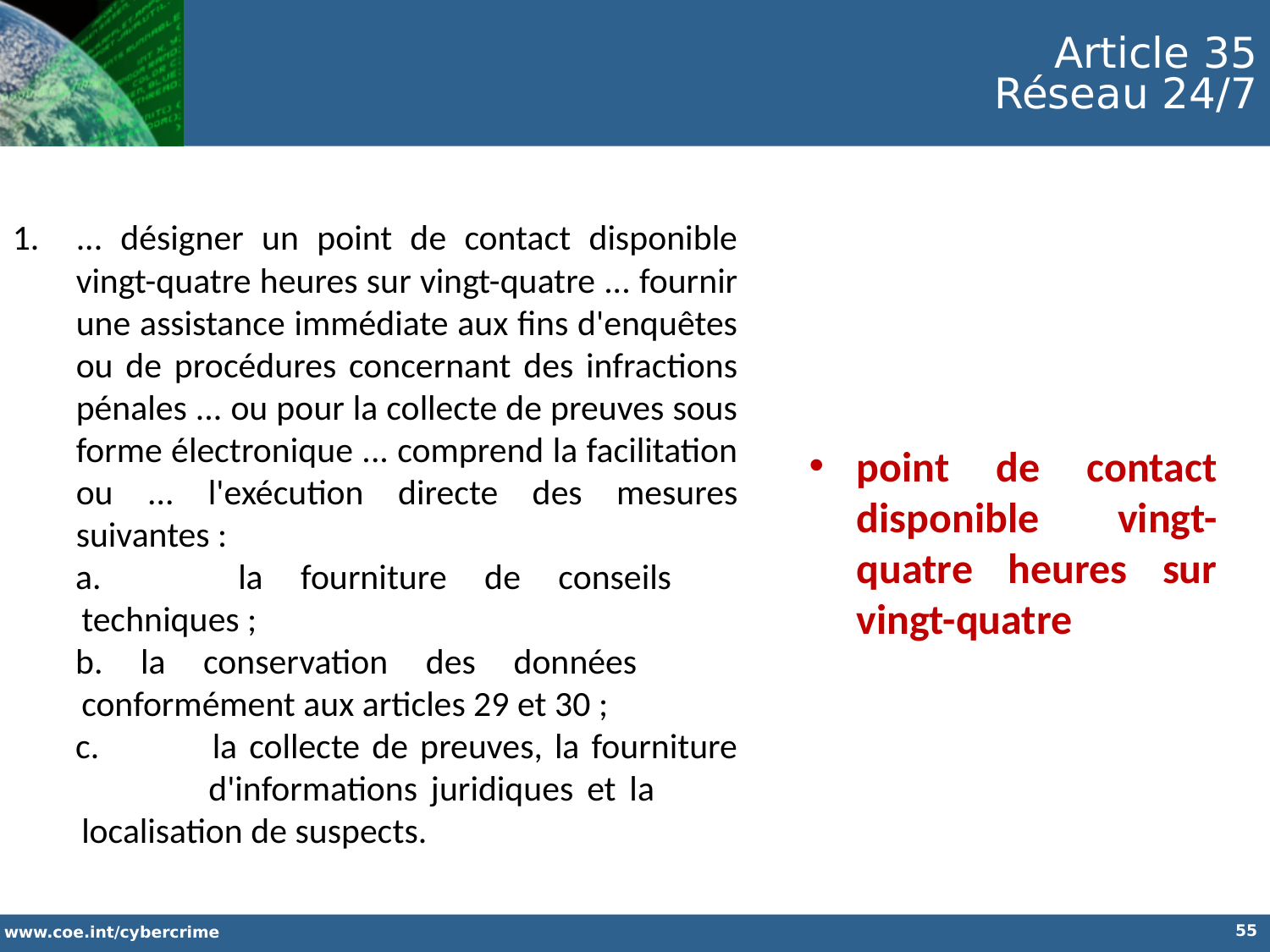

Article 35
Réseau 24/7
... désigner un point de contact disponible vingt-quatre heures sur vingt-quatre ... fournir une assistance immédiate aux fins d'enquêtes ou de procédures concernant des infractions pénales ... ou pour la collecte de preuves sous forme électronique ... comprend la facilitation ou ... l'exécution directe des mesures suivantes :
a. 	la fourniture de conseils 	techniques ;
b. la conservation des données 	conformément aux articles 29 et 30 ;
c. 	la collecte de preuves, la fourniture 	d'informations juridiques et la 	localisation de suspects.
point de contact disponible vingt-quatre heures sur vingt-quatre
55